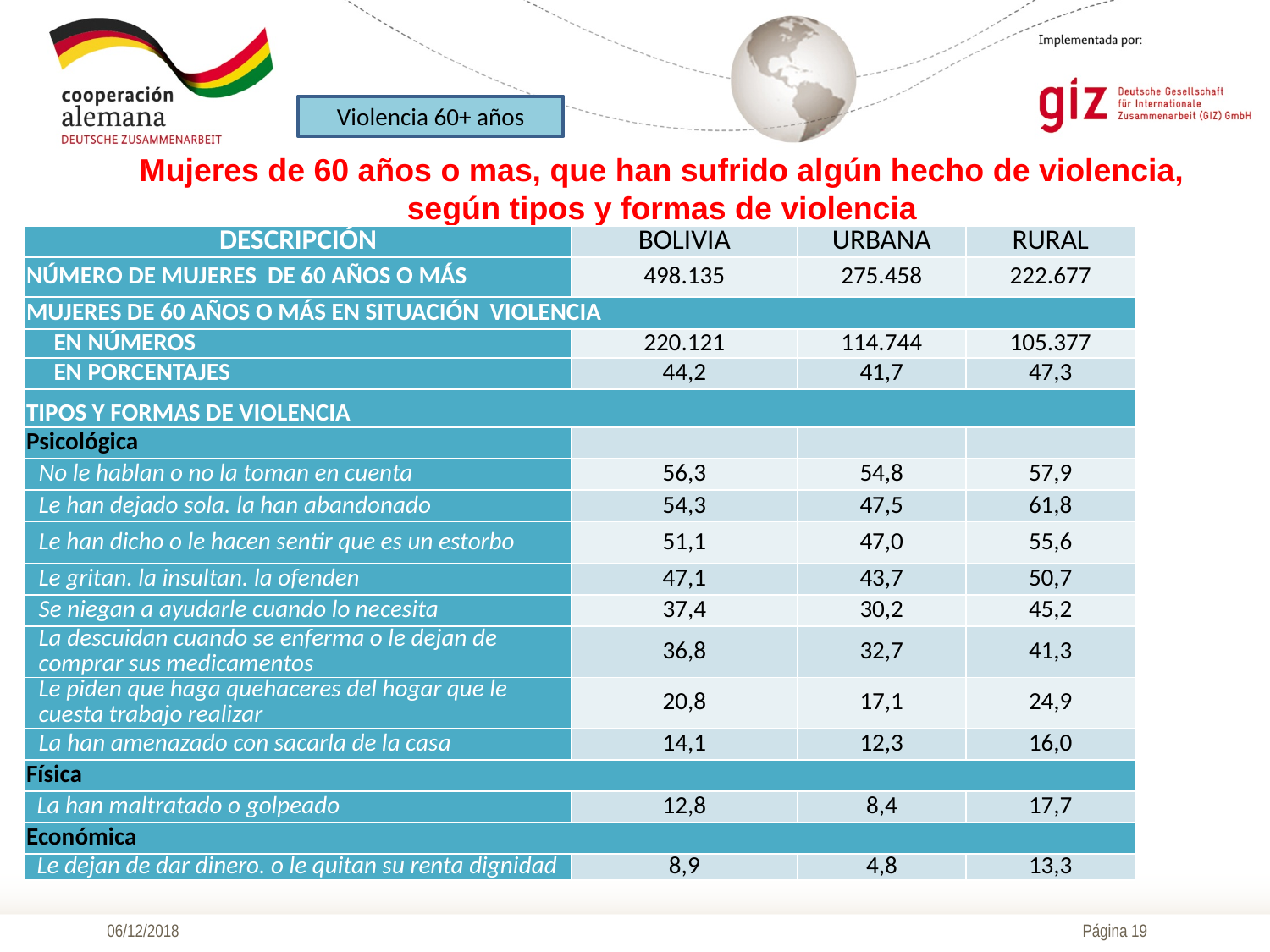

Violencia 60+ años
Mujeres de 60 años o mas, que han sufrido algún hecho de violencia, según tipos y formas de violencia
| DESCRIPCIÓN | BOLIVIA | URBANA | RURAL |
| --- | --- | --- | --- |
| NÚMERO DE MUJERES DE 60 AÑOS O MÁS | 498.135 | 275.458 | 222.677 |
| MUJERES DE 60 AÑOS O MÁS EN SITUACIÓN VIOLENCIA |  |  |  |
| EN NÚMEROS | 220.121 | 114.744 | 105.377 |
| EN PORCENTAJES | 44,2 | 41,7 | 47,3 |
| TIPOS Y FORMAS DE VIOLENCIA |  |  |  |
| Psicológica |  |  |  |
| No le hablan o no la toman en cuenta | 56,3 | 54,8 | 57,9 |
| Le han dejado sola. la han abandonado | 54,3 | 47,5 | 61,8 |
| Le han dicho o le hacen sentir que es un estorbo | 51,1 | 47,0 | 55,6 |
| Le gritan. la insultan. la ofenden | 47,1 | 43,7 | 50,7 |
| Se niegan a ayudarle cuando lo necesita | 37,4 | 30,2 | 45,2 |
| La descuidan cuando se enferma o le dejan de comprar sus medicamentos | 36,8 | 32,7 | 41,3 |
| Le piden que haga quehaceres del hogar que le cuesta trabajo realizar | 20,8 | 17,1 | 24,9 |
| La han amenazado con sacarla de la casa | 14,1 | 12,3 | 16,0 |
| Física |  |  |  |
| La han maltratado o golpeado | 12,8 | 8,4 | 17,7 |
| Económica |  |  |  |
| Le dejan de dar dinero. o le quitan su renta dignidad | 8,9 | 4,8 | 13,3 |
06/12/2018